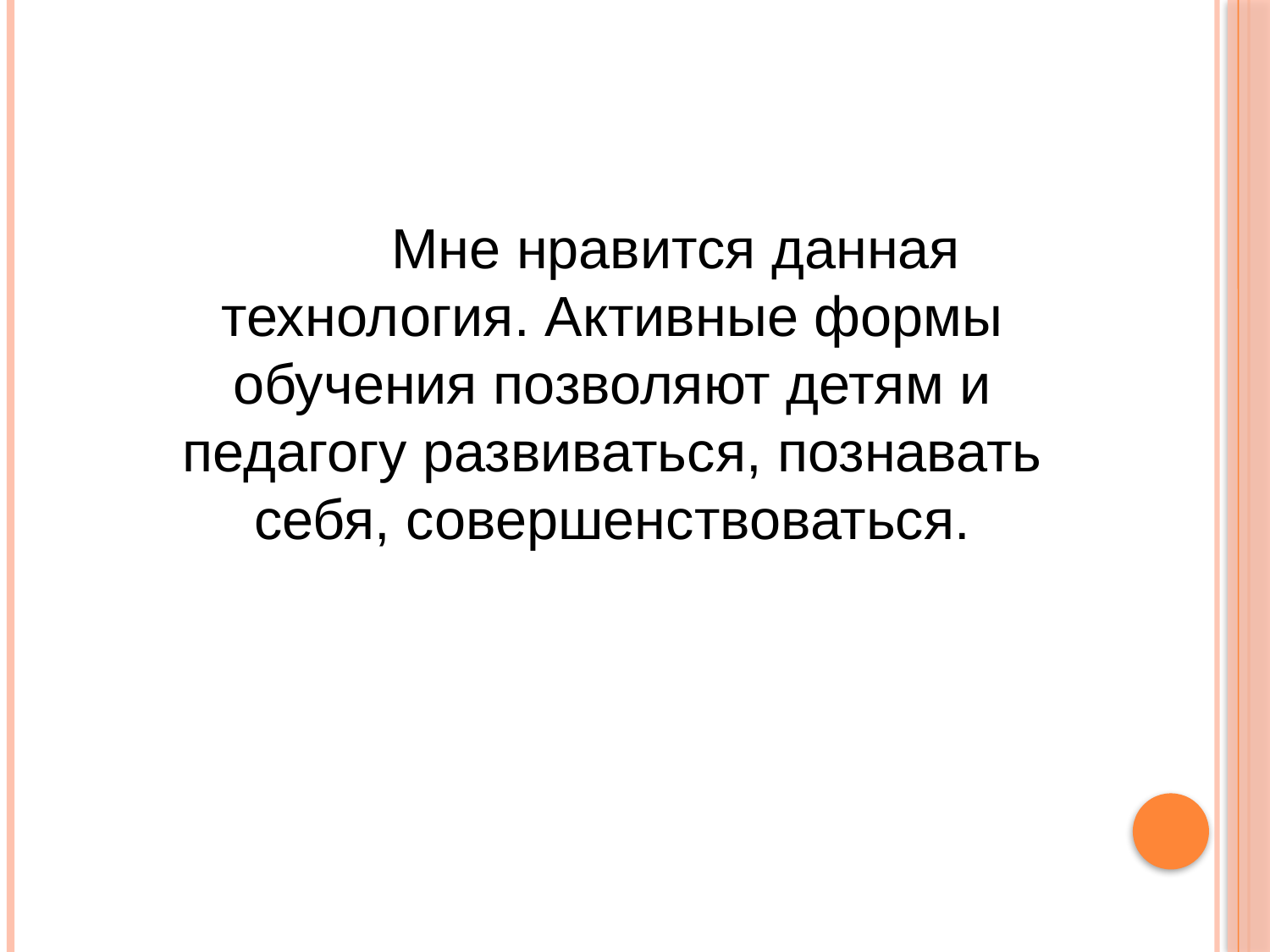

#
		Мне нравится данная технология. Активные формы обучения позволяют детям и педагогу развиваться, познавать себя, совершенствоваться.